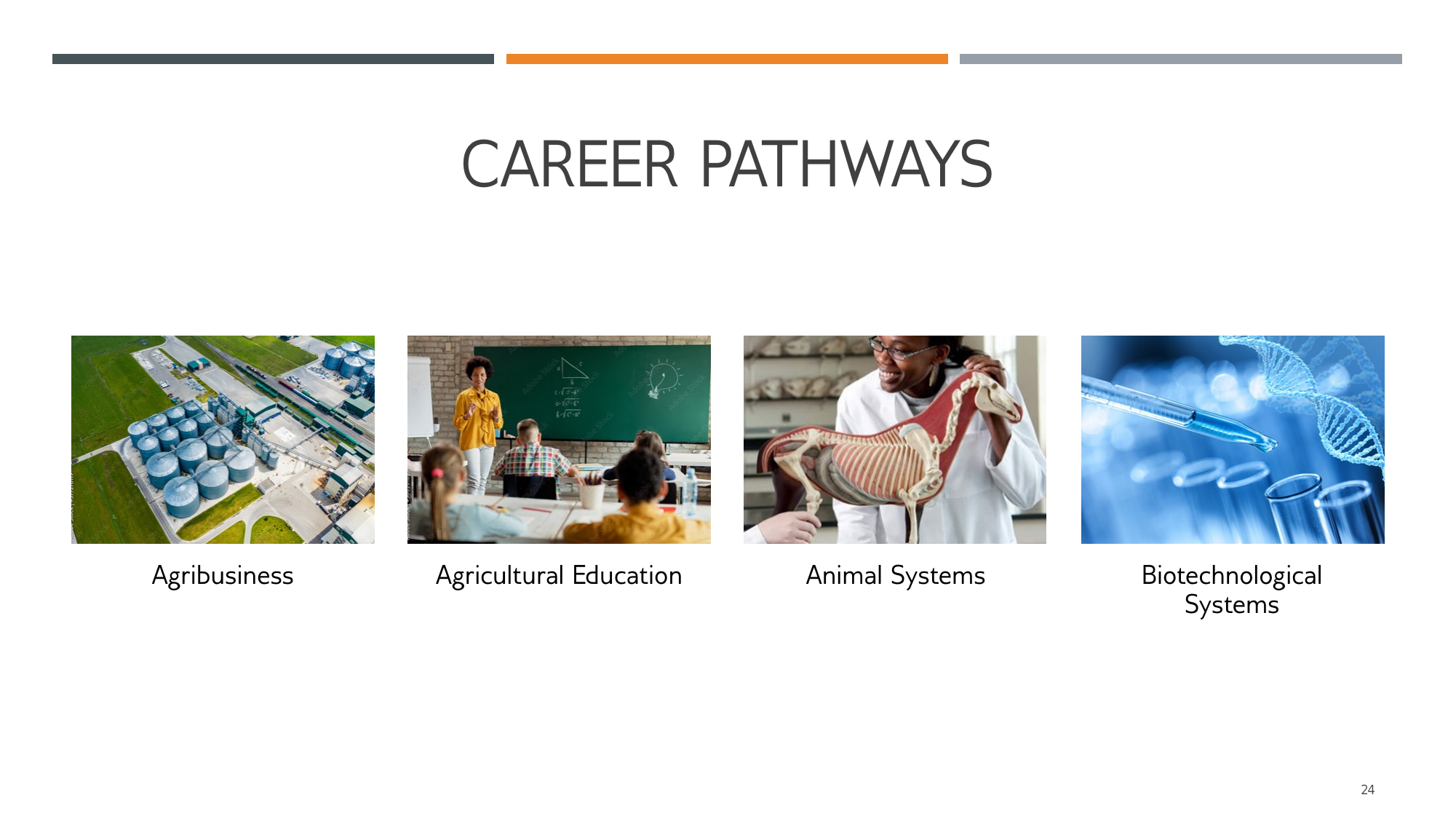

# Career Pathways
Agribusiness
Agricultural Education
Animal Systems
Biotechnological Systems
24